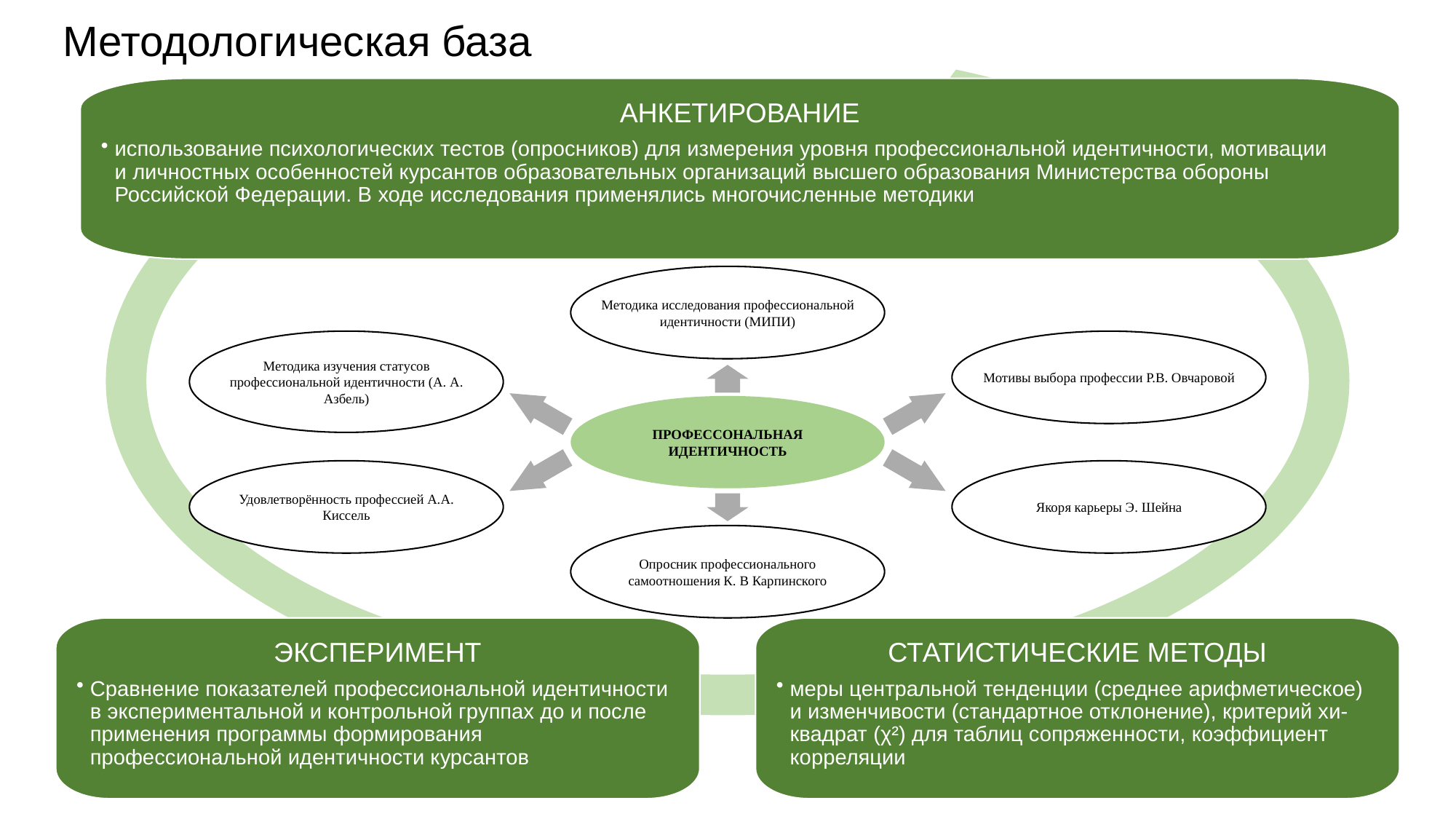

Методологическая база

АНКЕТИРОВАНИЕ
использование психологических тестов (опросников) для измерения уровня профессиональной идентичности, мотивации и личностных особенностей курсантов образовательных организаций высшего образования Министерства обороны Российской Федерации. В ходе исследования применялись многочисленные методики
Методика исследования профессиональной идентичности (МИПИ)
Методика изучения статусов профессиональной идентичности (А. А. Азбель)
Мотивы выбора профессии Р.В. Овчаровой

ПРОФЕССОНАЛЬНАЯ ИДЕНТИЧНОСТЬ

Удовлетворённость профессией А.А. Киссель
Якоря карьеры Э. Шейна

Опросник профессионального самоотношения К. В Карпинского
ЭКСПЕРИМЕНТ
Сравнение показателей профессиональной идентичности в экспериментальной и контрольной группах до и после применения программы формирования профессиональной идентичности курсантов
СТАТИСТИЧЕСКИЕ МЕТОДЫ
меры центральной тенденции (среднее арифметическое) и изменчивости (стандартное отклонение), критерий хи-квадрат (χ²) для таблиц сопряженности, коэффициент корреляции